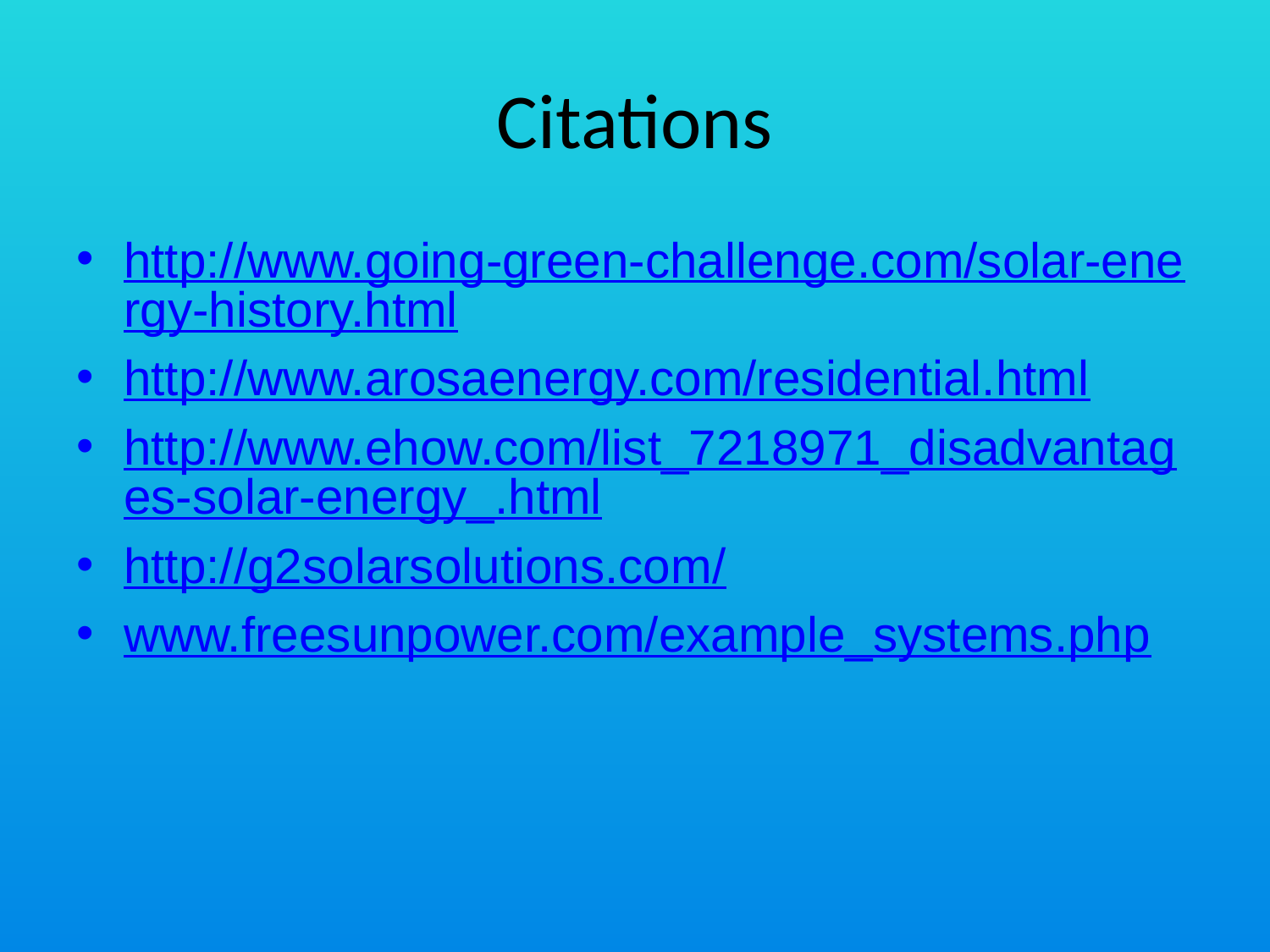

# Citations
http://www.going-green-challenge.com/solar-energy-history.html
http://www.arosaenergy.com/residential.html
http://www.ehow.com/list_7218971_disadvantages-solar-energy_.html
http://g2solarsolutions.com/
www.freesunpower.com/example_systems.php